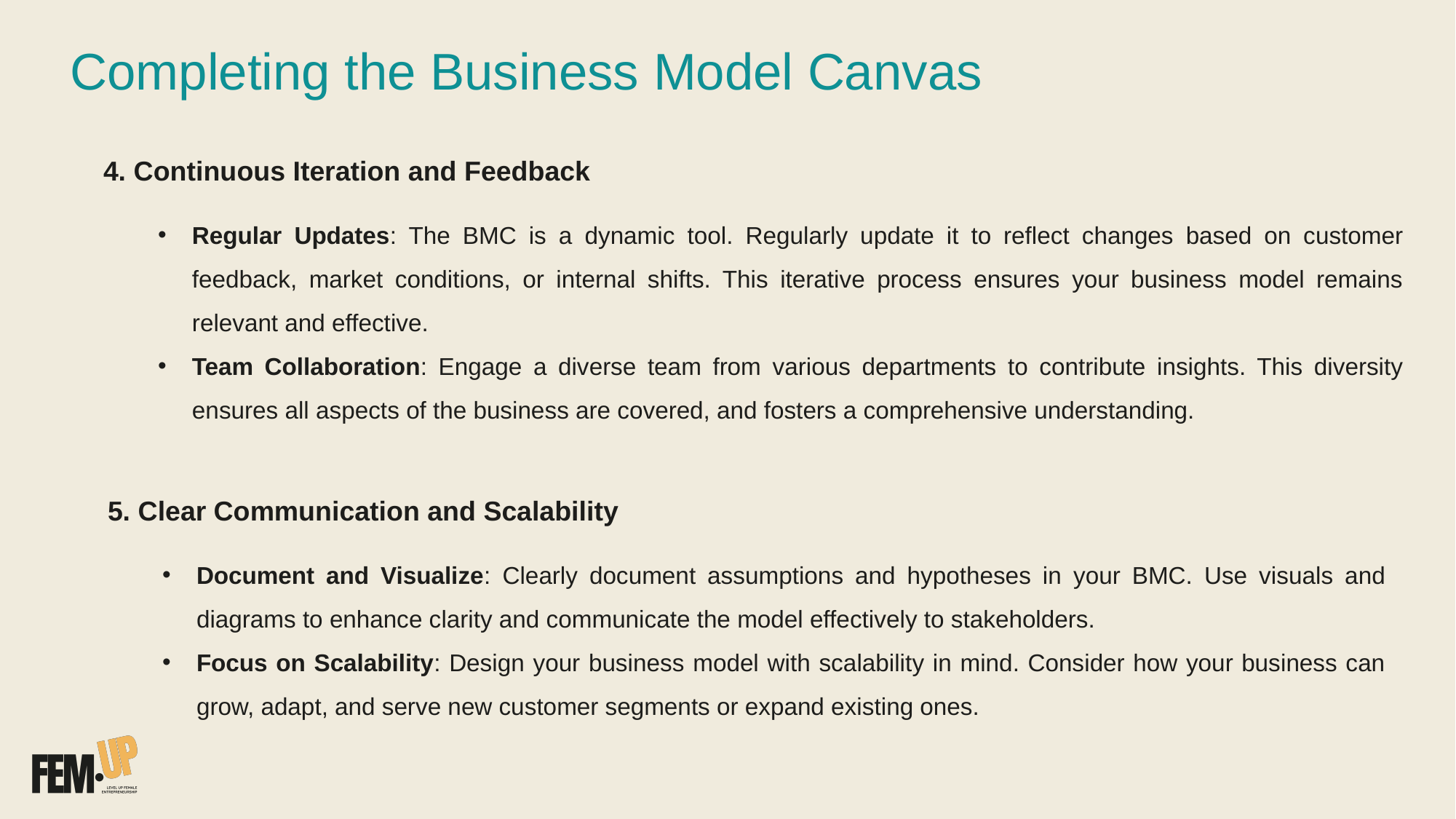

# Completing the Business Model Canvas
4. Continuous Iteration and Feedback

Regular Updates: The BMC is a dynamic tool. Regularly update it to reflect changes based on customer feedback, market conditions, or internal shifts. This iterative process ensures your business model remains relevant and effective.
Team Collaboration: Engage a diverse team from various departments to contribute insights. This diversity ensures all aspects of the business are covered, and fosters a comprehensive understanding.
5. Clear Communication and Scalability

Document and Visualize: Clearly document assumptions and hypotheses in your BMC. Use visuals and diagrams to enhance clarity and communicate the model effectively to stakeholders.
Focus on Scalability: Design your business model with scalability in mind. Consider how your business can grow, adapt, and serve new customer segments or expand existing ones.